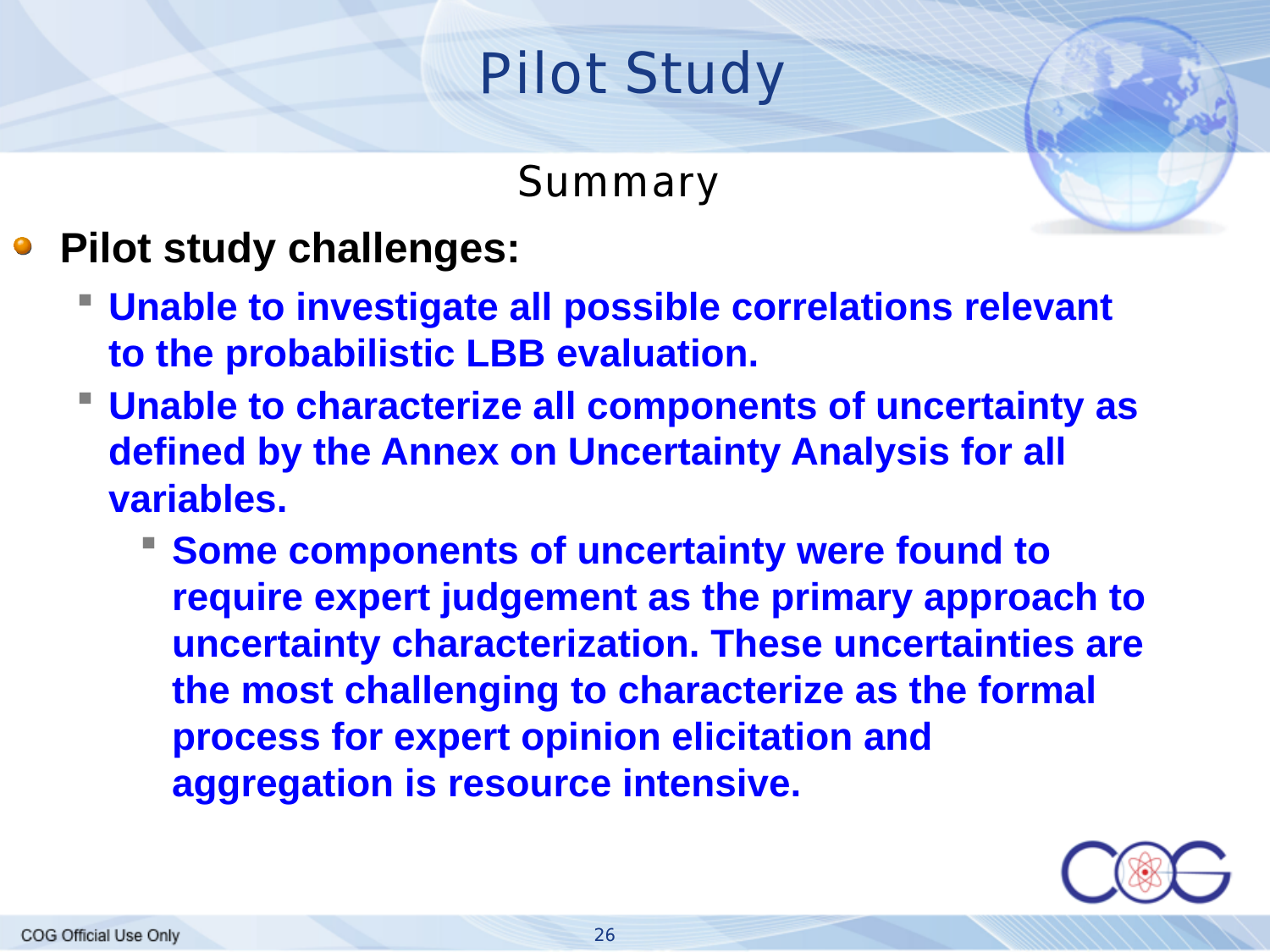

Pilot Study
Summary
Pilot study challenges:
Unable to investigate all possible correlations relevant to the probabilistic LBB evaluation.
Unable to characterize all components of uncertainty as defined by the Annex on Uncertainty Analysis for all variables.
Some components of uncertainty were found to require expert judgement as the primary approach to uncertainty characterization. These uncertainties are the most challenging to characterize as the formal process for expert opinion elicitation and aggregation is resource intensive.